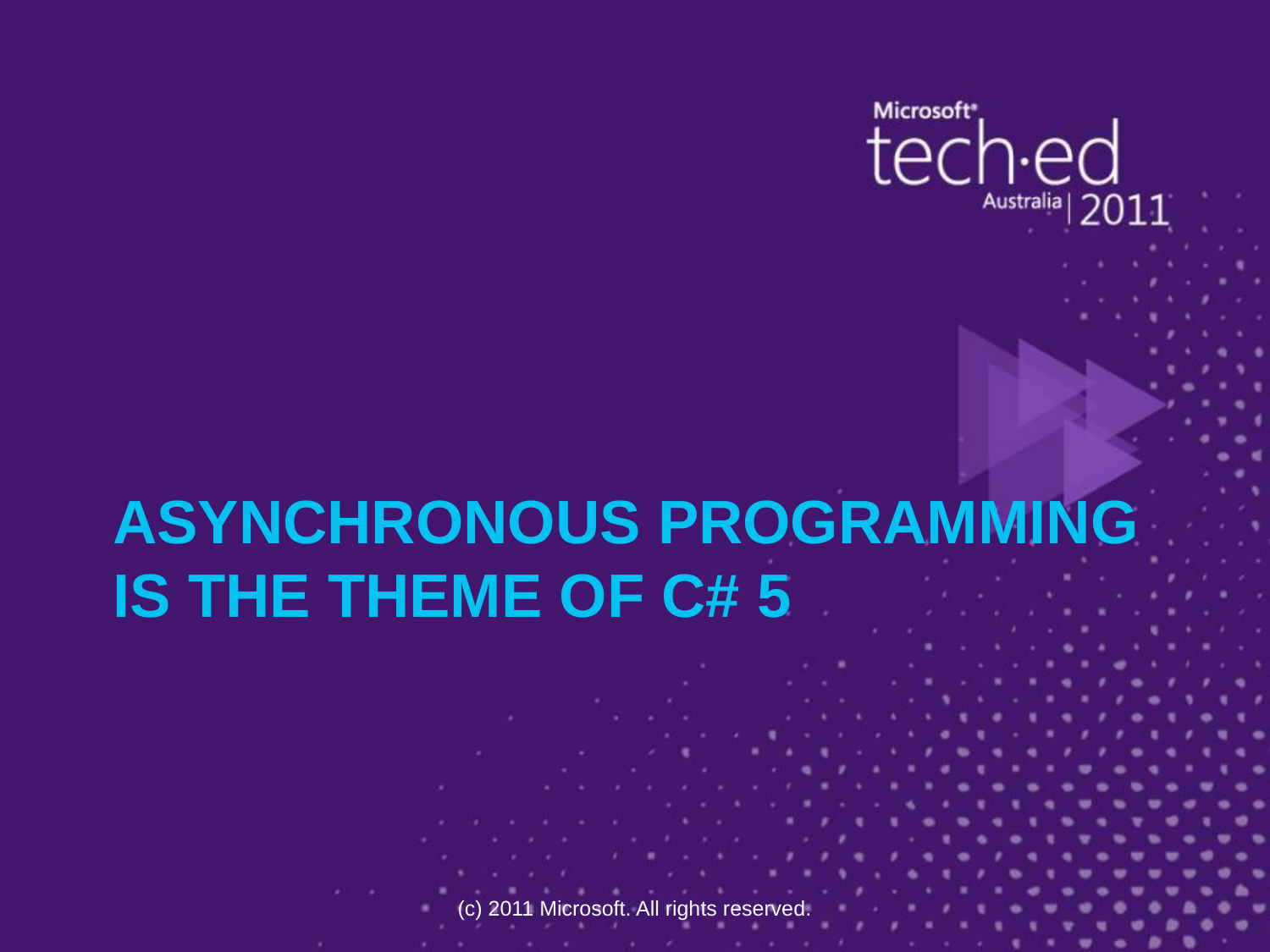

# Asynchronous Programming is the theme of C# 5
(c) 2011 Microsoft. All rights reserved.